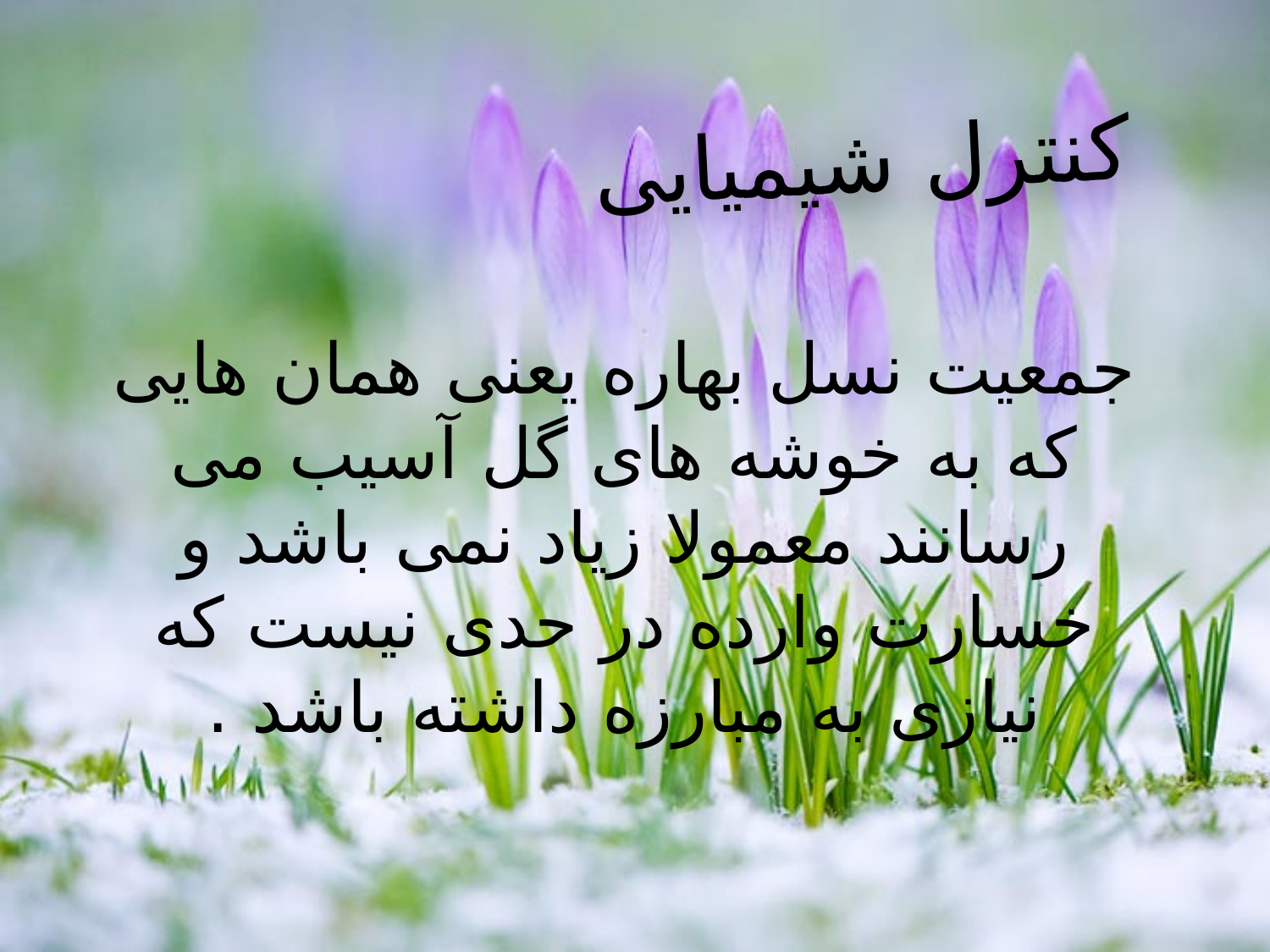

# كنترل شیمیایی
جمعیت نسل بهاره یعنی همان هایی كه به خوشه های گل آسیب می رسانند معمولا زیاد نمی باشد و خسارت وارده در حدی نیست كه نیازی به مبارزه داشته باشد .